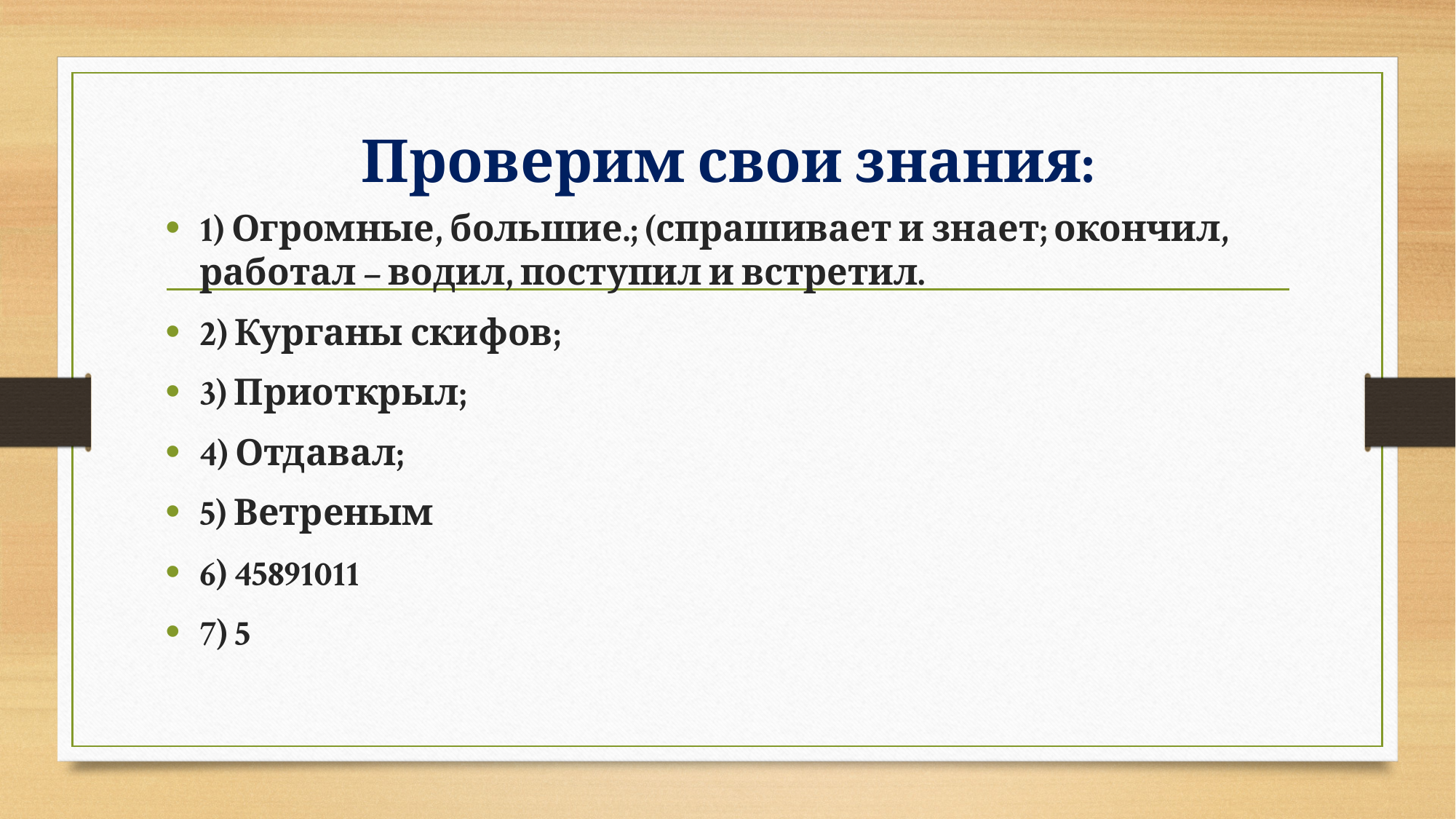

# Проверим свои знания:
1) Огромные, большие.; (спрашивает и знает; окончил, работал – водил, поступил и встретил.
2) Курганы скифов;
3) Приоткрыл;
4) Отдавал;
5) Ветреным
6) 45891011
7) 5